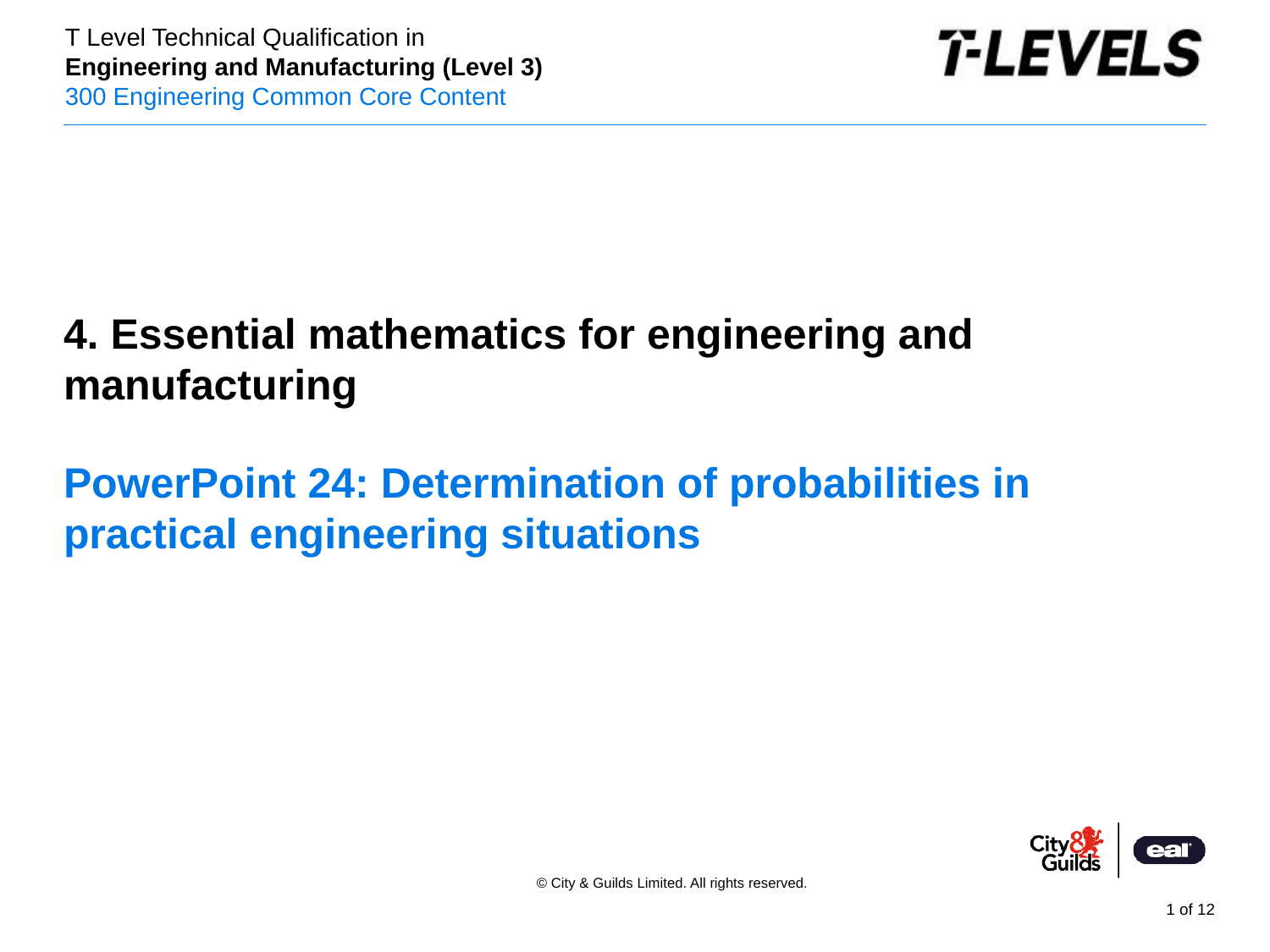

PowerPoint presentation
4. Essential mathematics for engineering and manufacturing
# PowerPoint 24: Determination of probabilities in practical engineering situations